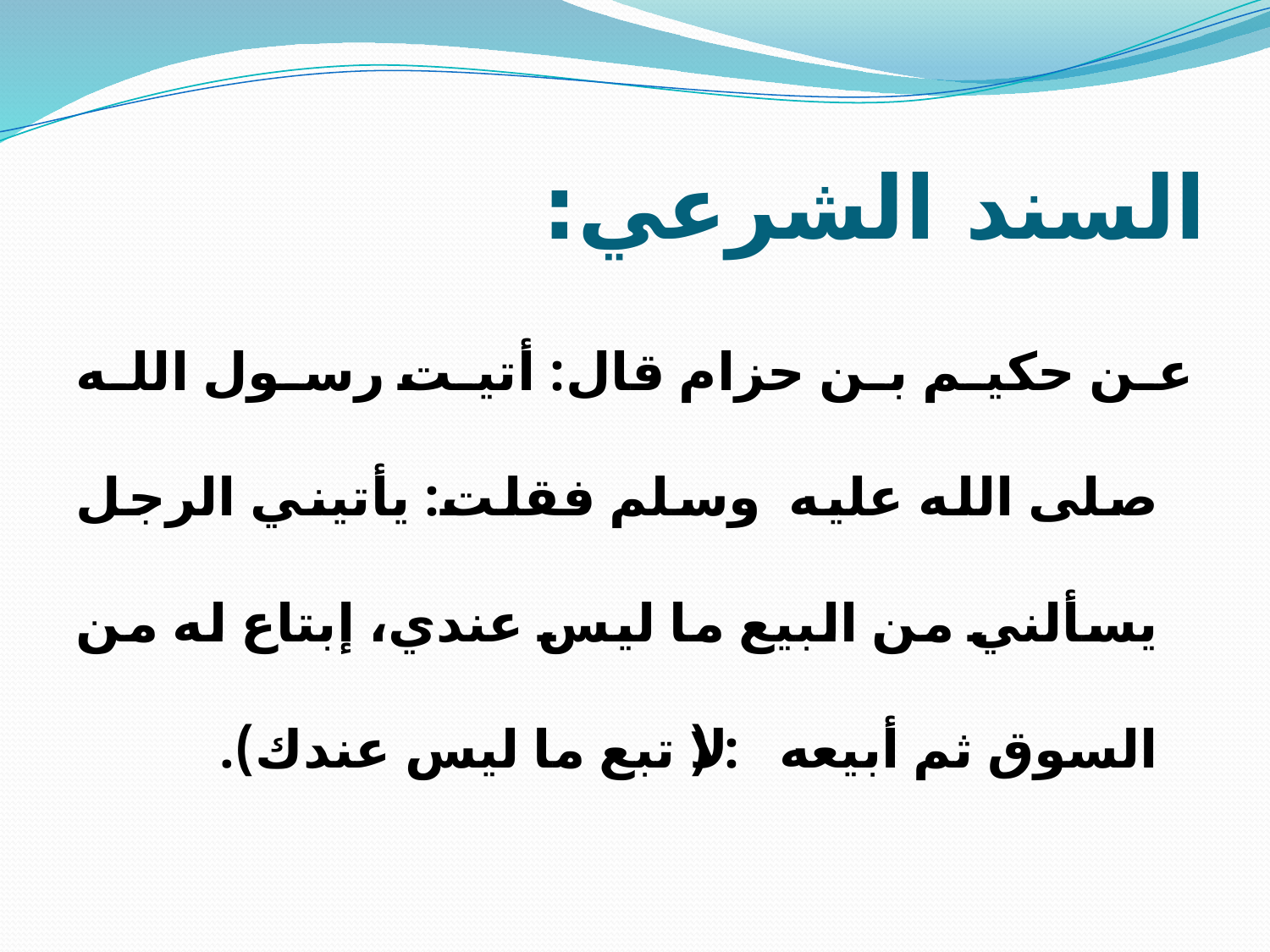

# السند الشرعي:
عن حكيم بن حزام قال: أتيت رسول الله صلى الله عليه  وسلم فقلت: يأتيني الرجل يسألني من البيع ما ليس عندي، إبتاع له من السوق ثم أبيعه: (لا تبع ما ليس عندك).